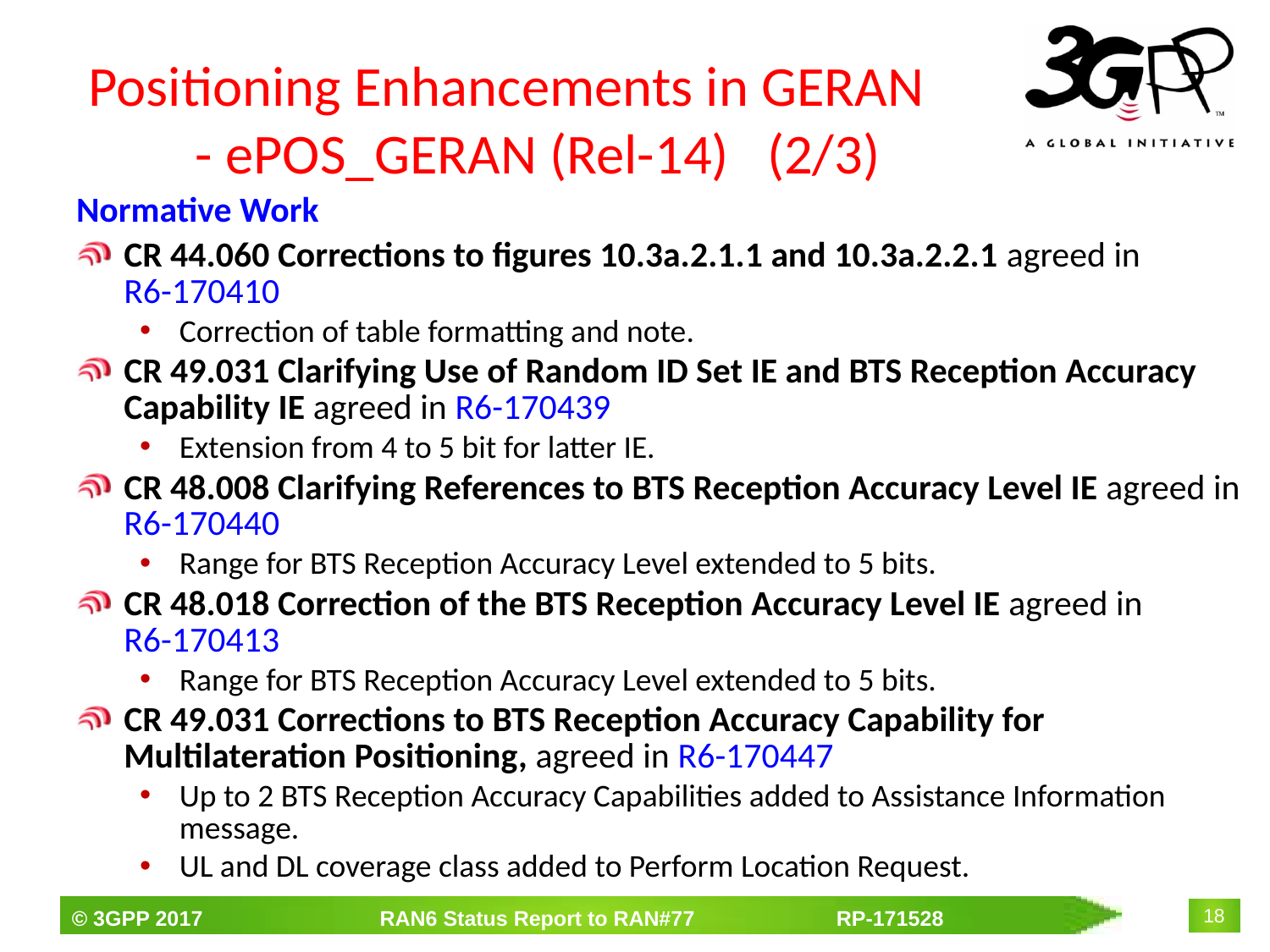

# Positioning Enhancements in GERAN      - ePOS_GERAN (Rel-14)   (2/3)
Normative Work
CR 44.060 Corrections to figures 10.3a.2.1.1 and 10.3a.2.2.1 agreed in          R6-170410
Correction of table formatting and note.
CR 49.031 Clarifying Use of Random ID Set IE and BTS Reception Accuracy Capability IE agreed in R6-170439
Extension from 4 to 5 bit for latter IE.
CR 48.008 Clarifying References to BTS Reception Accuracy Level IE agreed in R6-170440
Range for BTS Reception Accuracy Level extended to 5 bits.
CR 48.018 Correction of the BTS Reception Accuracy Level IE agreed in         R6-170413
Range for BTS Reception Accuracy Level extended to 5 bits.
CR 49.031 Corrections to BTS Reception Accuracy Capability for Multilateration Positioning, agreed in R6-170447
Up to 2 BTS Reception Accuracy Capabilities added to Assistance Information message.
UL and DL coverage class added to Perform Location Request.